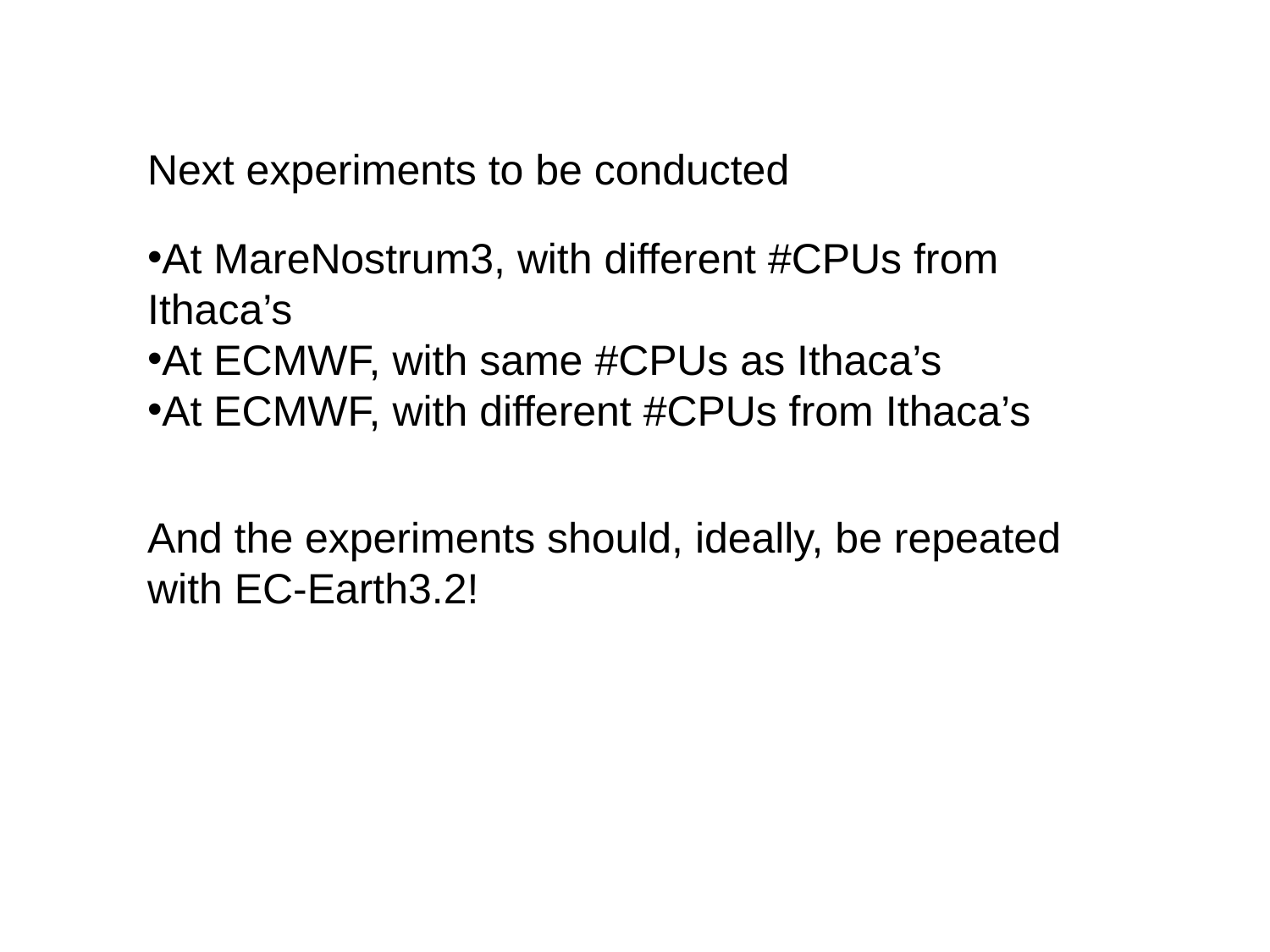

Next experiments to be conducted

At MareNostrum3, with different #CPUs from Ithaca’s
At ECMWF, with same #CPUs as Ithaca’s
At ECMWF, with different #CPUs from Ithaca’s

And the experiments should, ideally, be repeated with EC-Earth3.2!